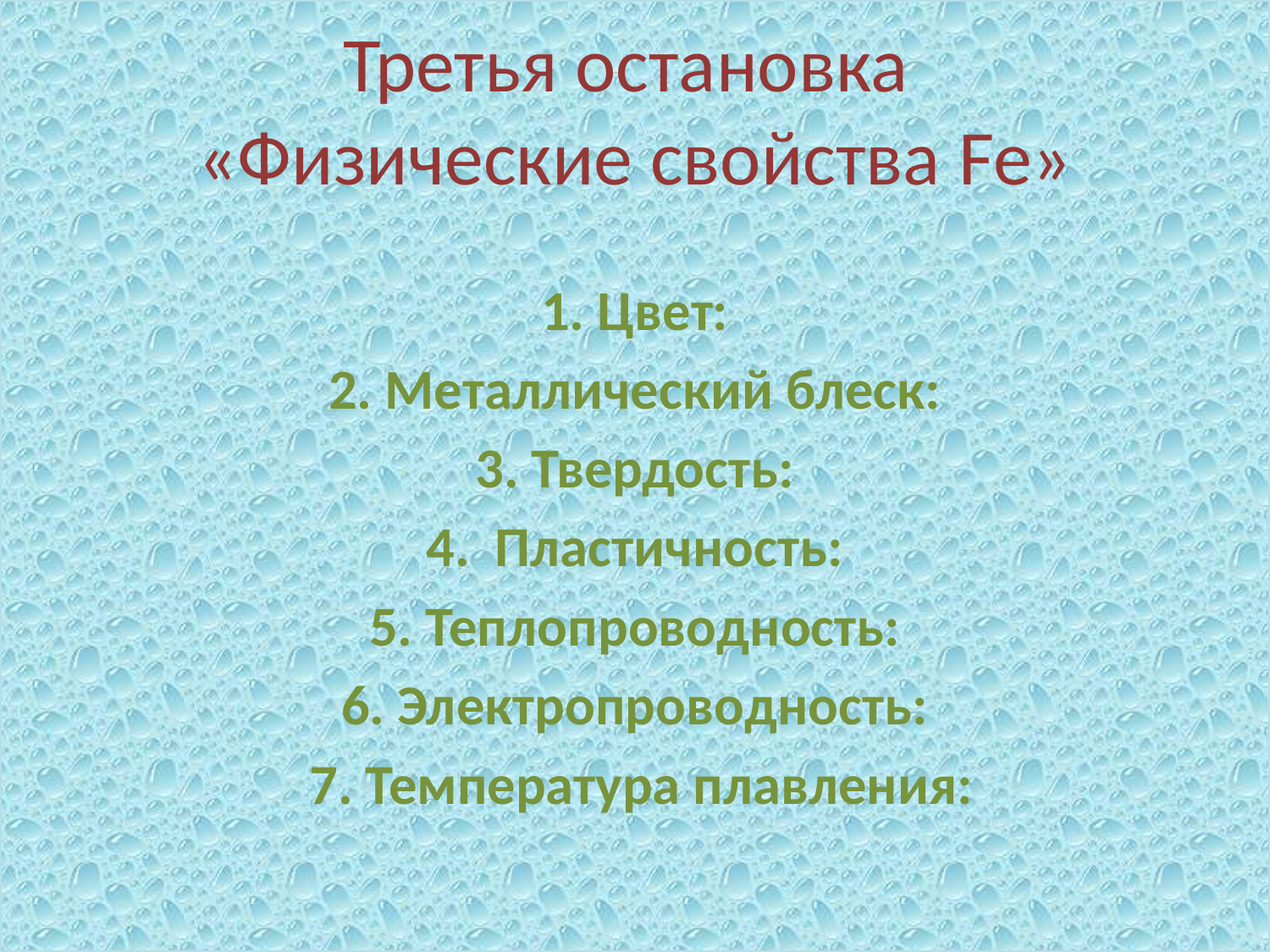

# Третья остановка «Физические свойства Fe»

1. Цвет:
2. Металлический блеск:
3. Твердость:
4.  Пластичность:
5. Теплопроводность:
6. Электропроводность:
 7. Температура плавления: